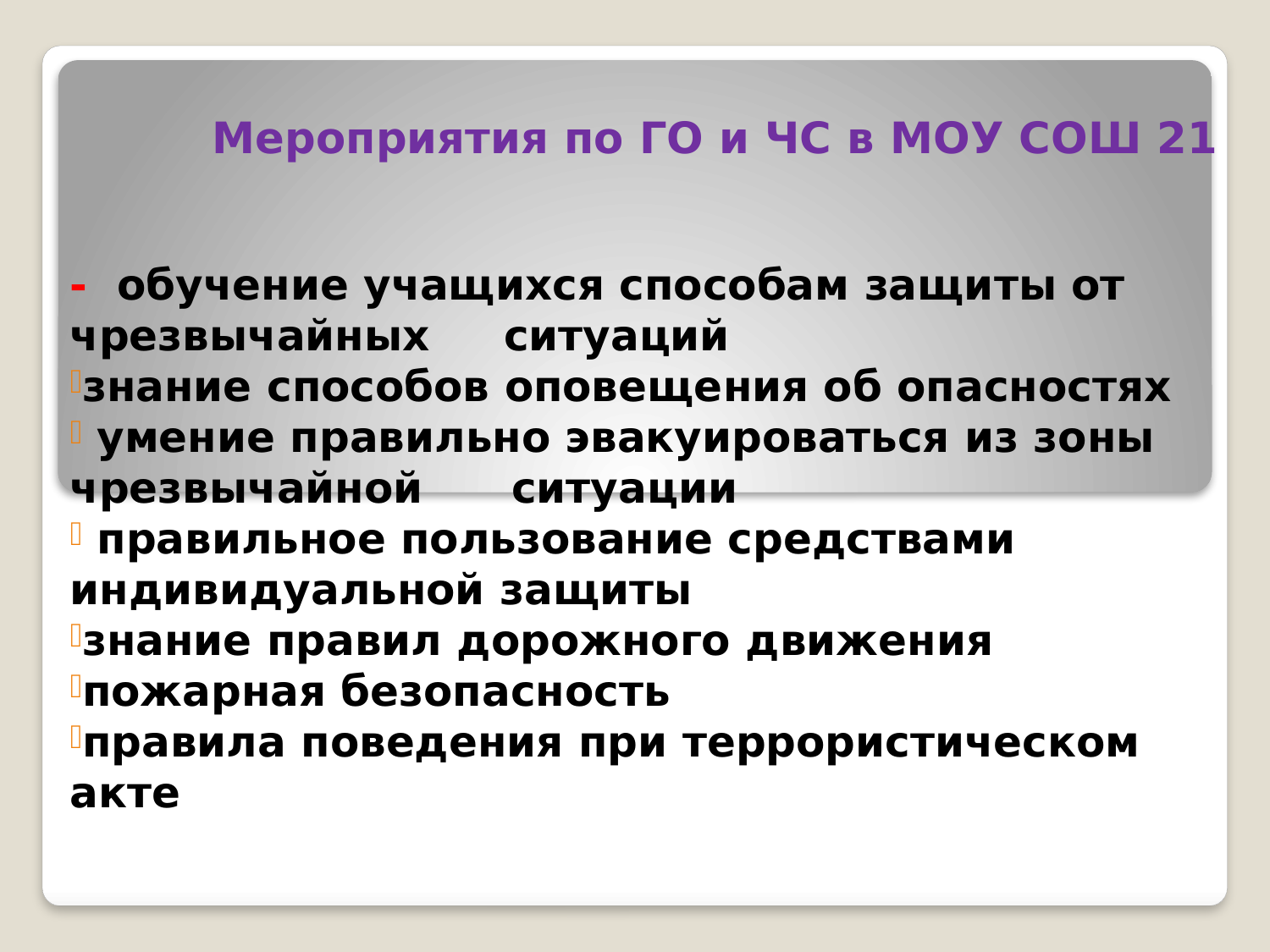

# Мероприятия по ГО и ЧС в МОУ СОШ 21
-  обучение учащихся способам защиты от чрезвычайных     ситуаций
знание способов оповещения об опасностях
 умение правильно эвакуироваться из зоны чрезвычайной      ситуации
 правильное пользование средствами индивидуальной защиты
знание правил дорожного движения
пожарная безопасность
правила поведения при террористическом акте